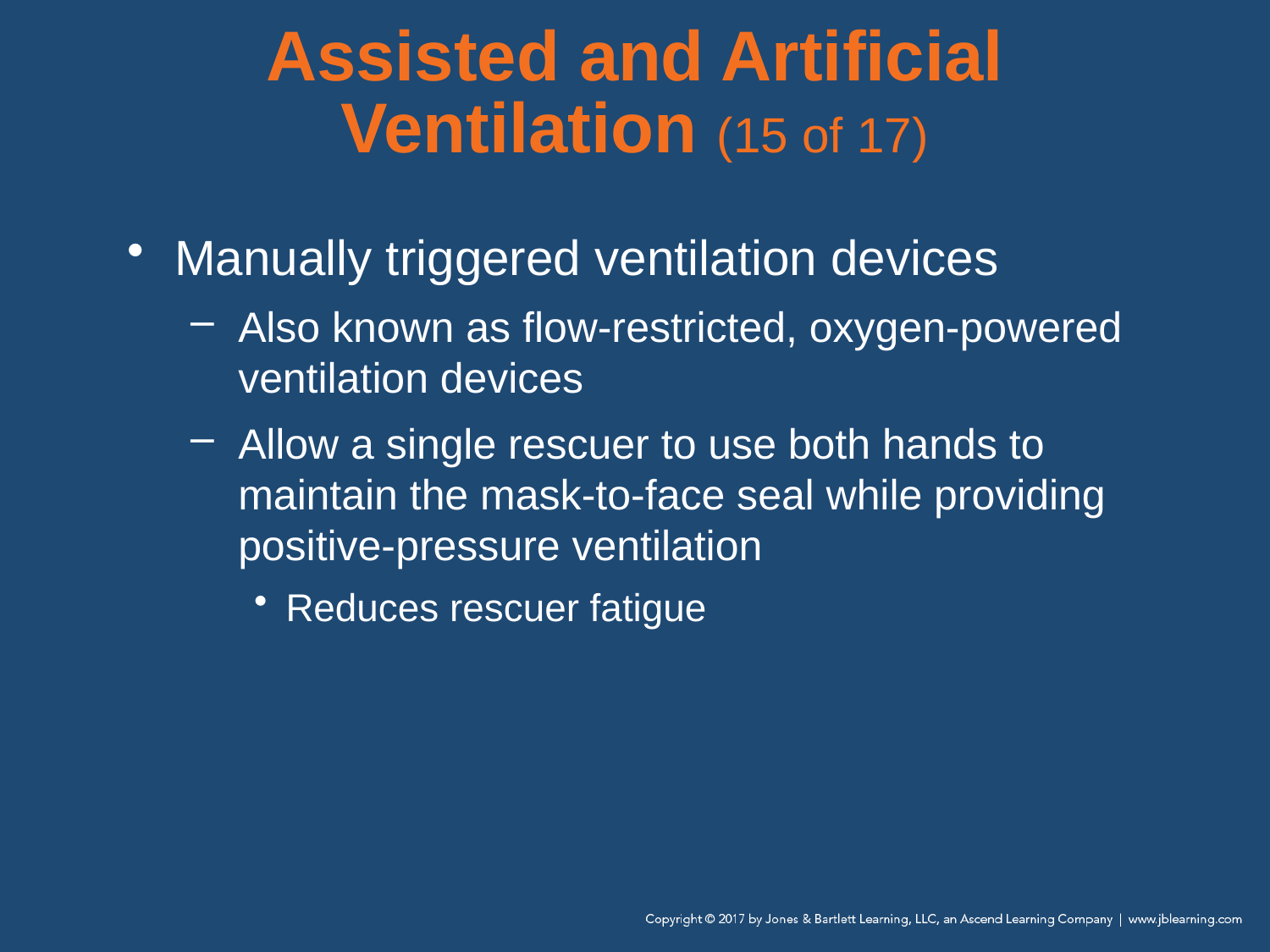

# Assisted and Artificial Ventilation (15 of 17)
Manually triggered ventilation devices
Also known as flow-restricted, oxygen-powered ventilation devices
Allow a single rescuer to use both hands to maintain the mask-to-face seal while providing positive-pressure ventilation
Reduces rescuer fatigue